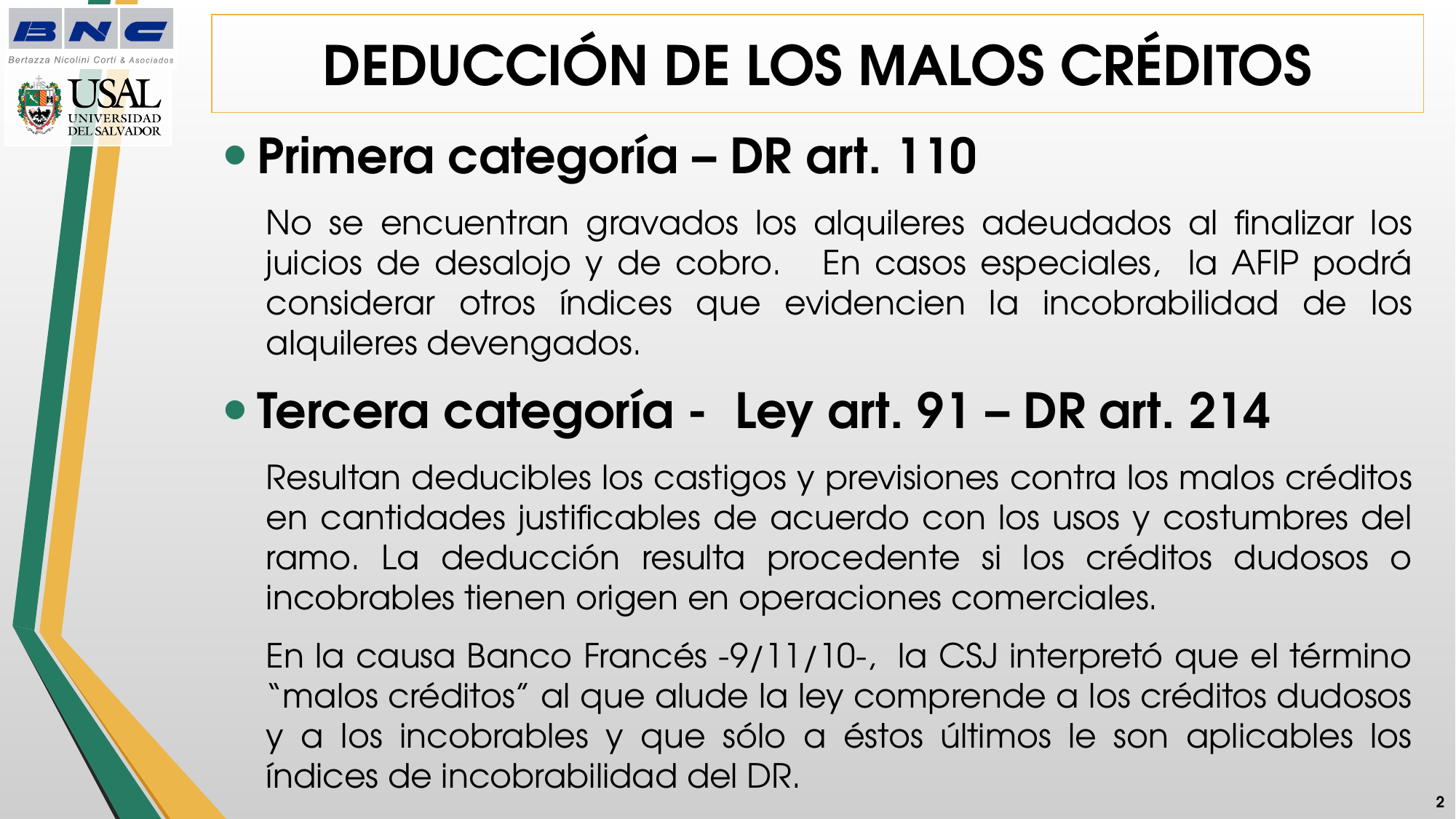

# DEDUCCIÓN DE LOS MALOS CRÉDITOS
Primera categoría – DR art. 110
No se encuentran gravados los alquileres adeudados al finalizar los juicios de desalojo y de cobro.   En casos especiales,  la AFIP podrá considerar otros índices que evidencien la incobrabilidad de los alquileres devengados.
Tercera categoría -  Ley art. 91 – DR art. 214
Resultan deducibles los castigos y previsiones contra los malos créditos en cantidades justificables de acuerdo con los usos y costumbres del ramo. La deducción resulta procedente si los créditos dudosos o incobrables tienen origen en operaciones comerciales.
En la causa Banco Francés -9/11/10-,  la CSJ interpretó que el término “malos créditos” al que alude la ley comprende a los créditos dudosos y a los incobrables y que sólo a éstos últimos le son aplicables los índices de incobrabilidad del DR.
2